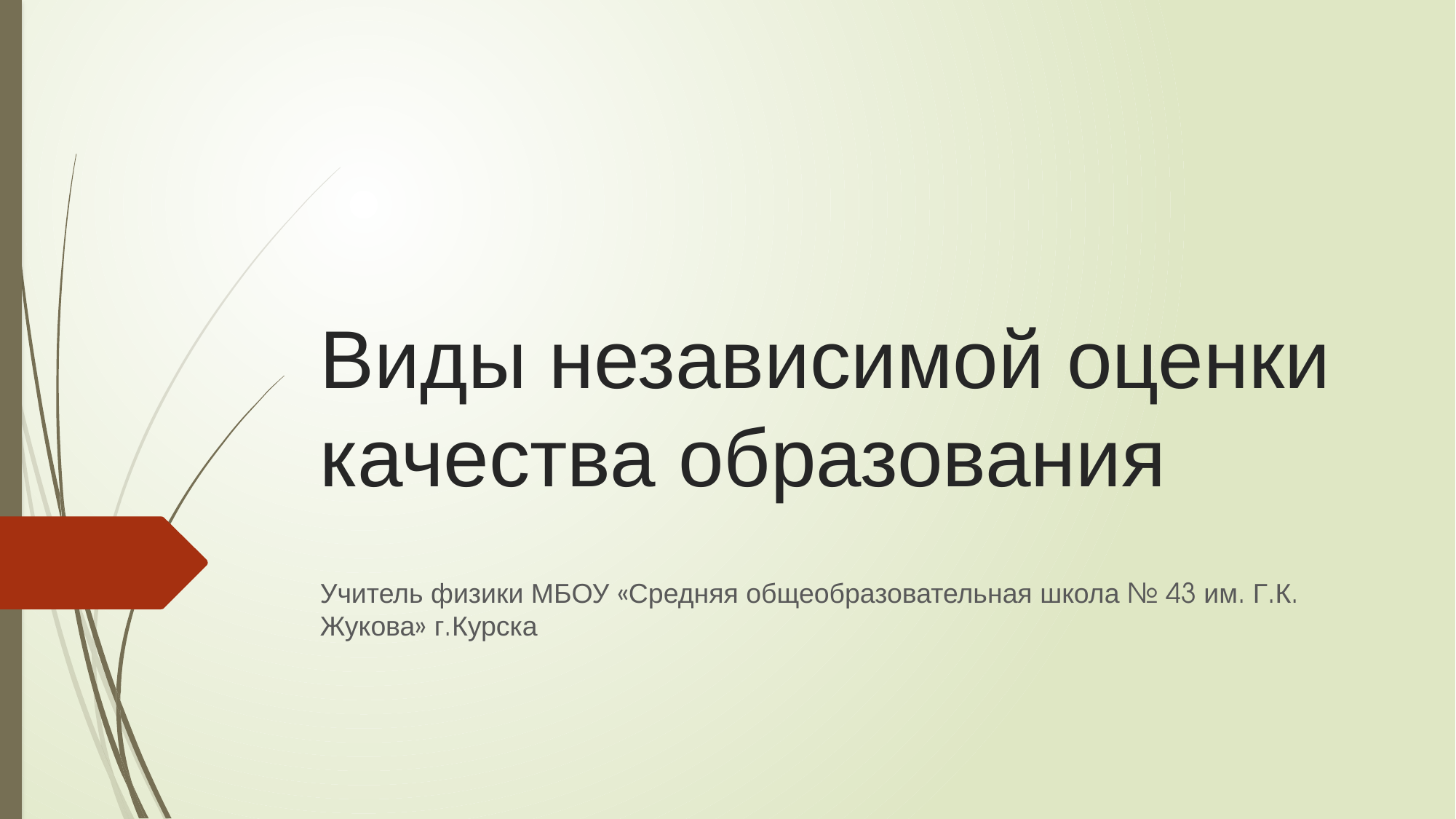

# Виды независимой оценки качества образования
Учитель физики МБОУ «Средняя общеобразовательная школа № 43 им. Г.К. Жукова» г.Курска